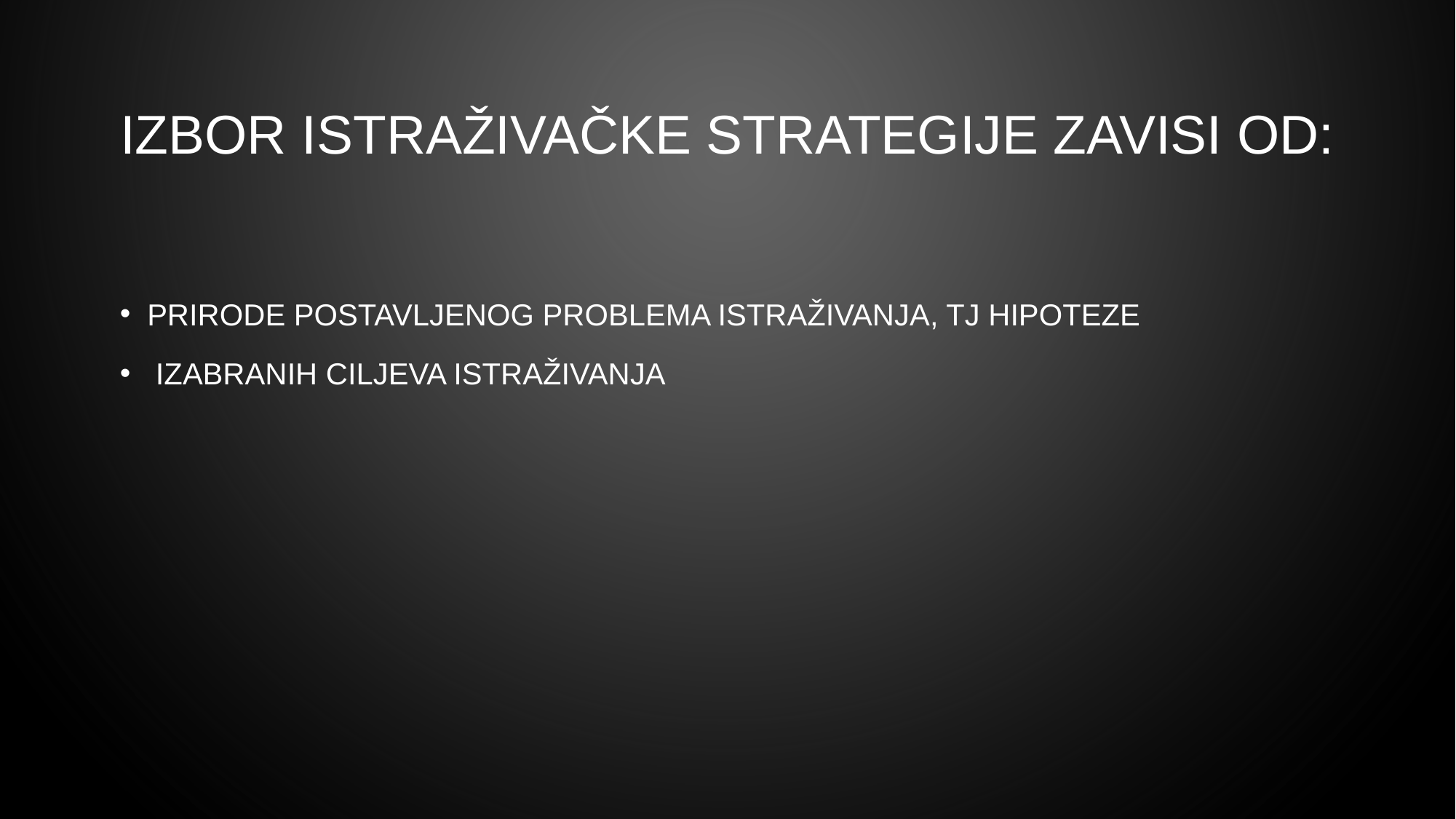

# Izbor istraživačke strategije zavisi od:
prirode postavljenog problema istraživanja, TJ HIPOTEZE
 izabranih ciljeva istraživanja